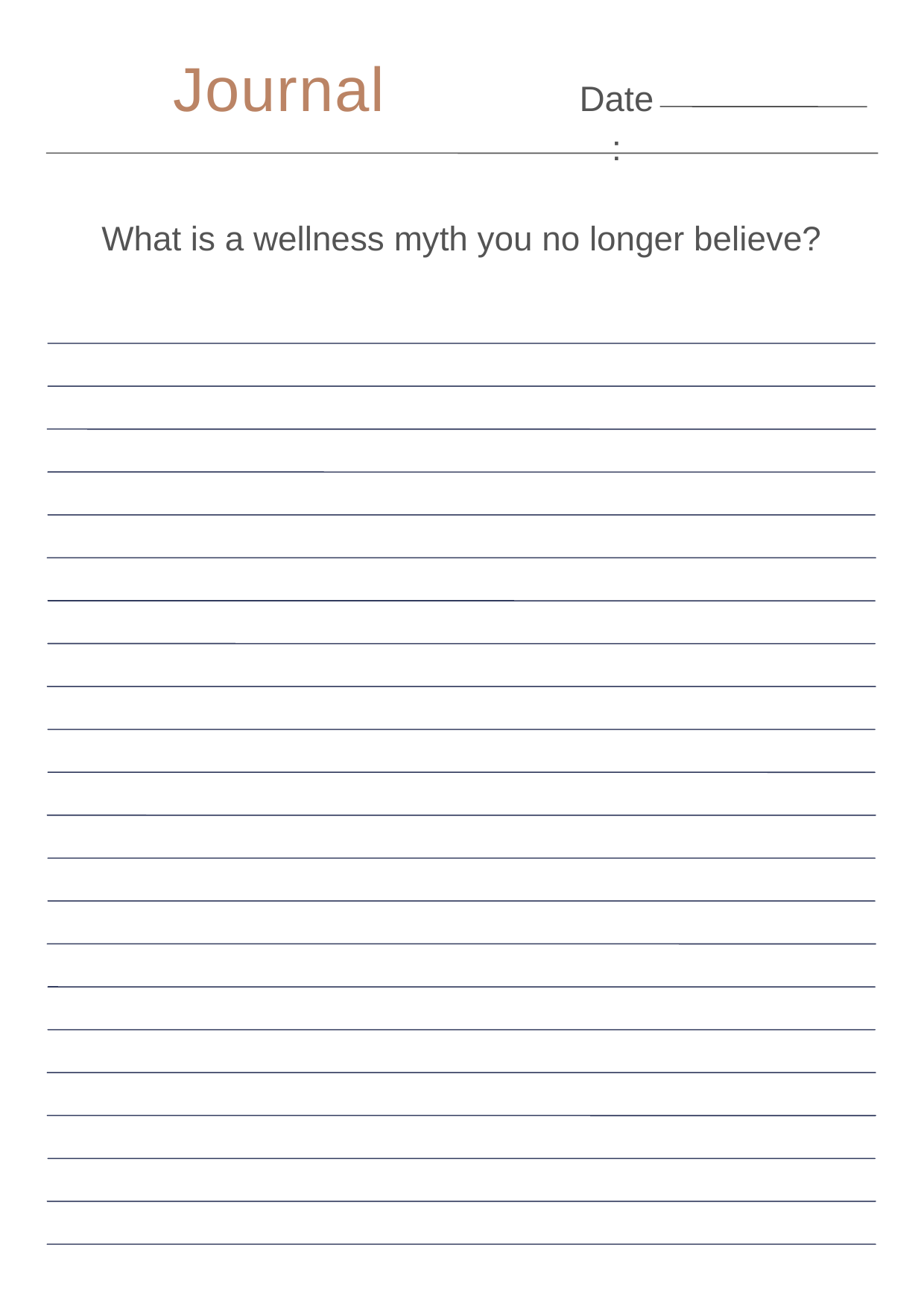

Journal
Date:

What is a wellness myth you no longer believe?